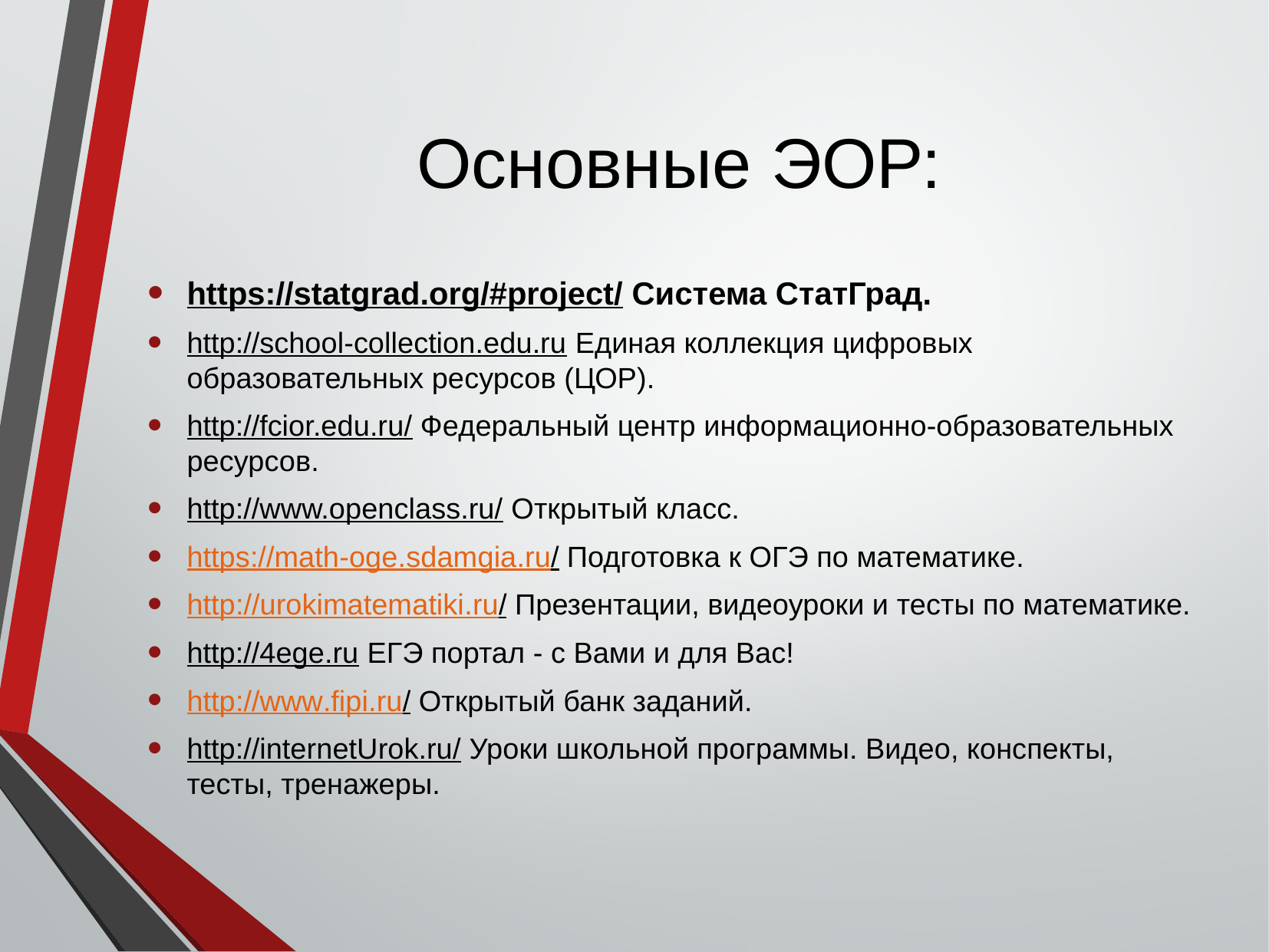

# Основные ЭОР:
https://statgrad.org/#project/ Система СтатГрад.
http://school-collection.edu.ru Единая коллекция цифровых образовательных ресурсов (ЦОР).
http://fcior.edu.ru/ Федеральный центр информационно-образовательных ресурсов.
http://www.openclass.ru/ Открытый класс.
https://math-oge.sdamgia.ru/ Подготовка к ОГЭ по математике.
http://urokimatematiki.ru/ Презентации, видеоуроки и тесты по математике.
http://4ege.ru ЕГЭ портал - с Вами и для Вас!
http://www.fipi.ru/ Открытый банк заданий.
http://internetUrok.ru/ Уроки школьной программы. Видео, конспекты, тесты, тренажеры.